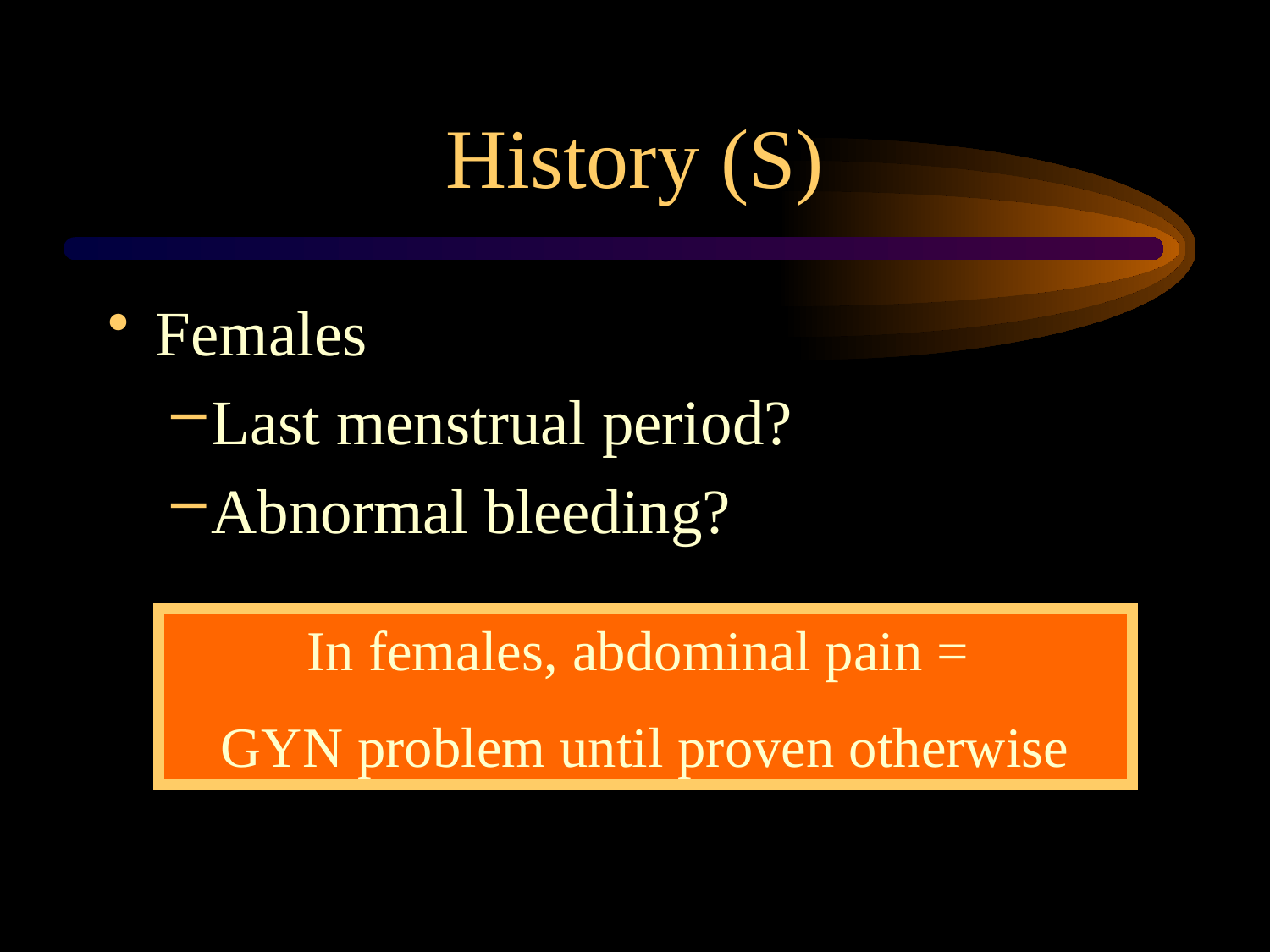

# History (S)
Females
Last menstrual period?
Abnormal bleeding?
In females, abdominal pain =
GYN problem until proven otherwise